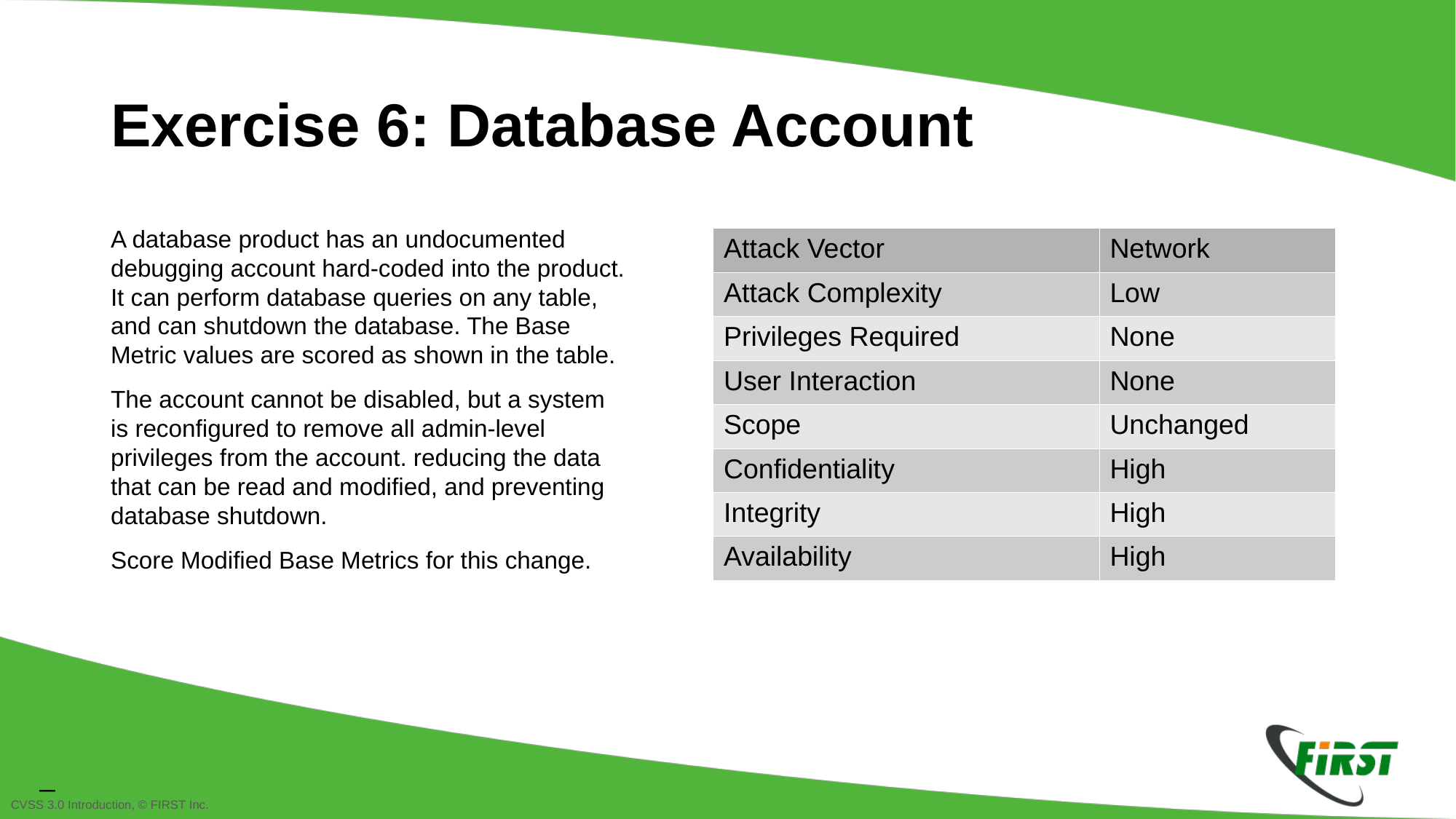

Exercise 6: Database Account
A database product has an undocumented debugging account hard-coded into the product. It can perform database queries on any table, and can shutdown the database. The Base Metric values are scored as shown in the table.
The account cannot be disabled, but a system is reconfigured to remove all admin-level privileges from the account. reducing the data that can be read and modified, and preventing database shutdown.
Score Modified Base Metrics for this change.
| Attack Vector | Network |
| --- | --- |
| Attack Complexity | Low |
| Privileges Required | None |
| User Interaction | None |
| Scope | Unchanged |
| Confidentiality | High |
| Integrity | High |
| Availability | High |
_